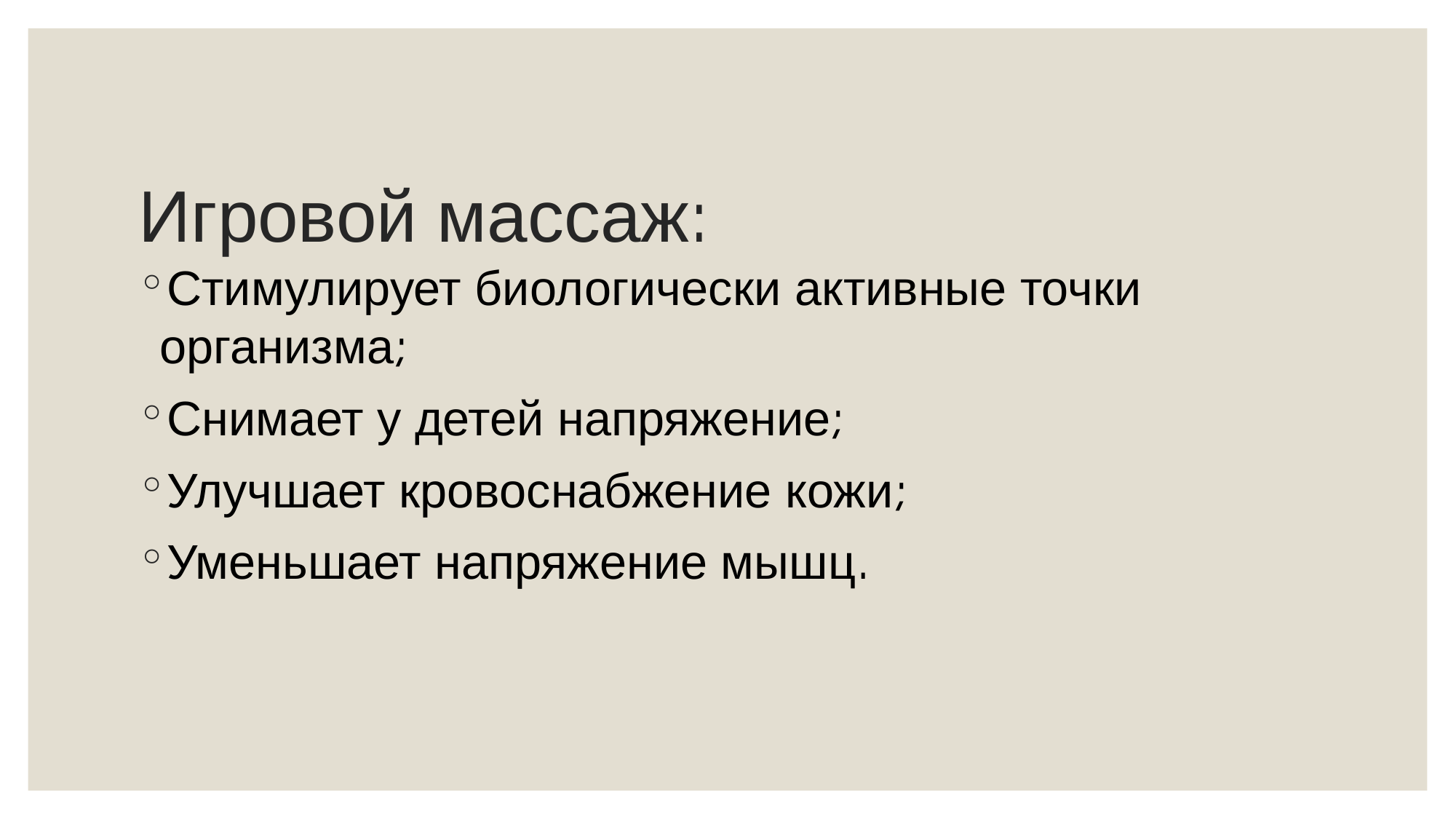

# Игровой массаж:
Стимулирует биологически активные точки организма;
Снимает у детей напряжение;
Улучшает кровоснабжение кожи;
Уменьшает напряжение мышц.